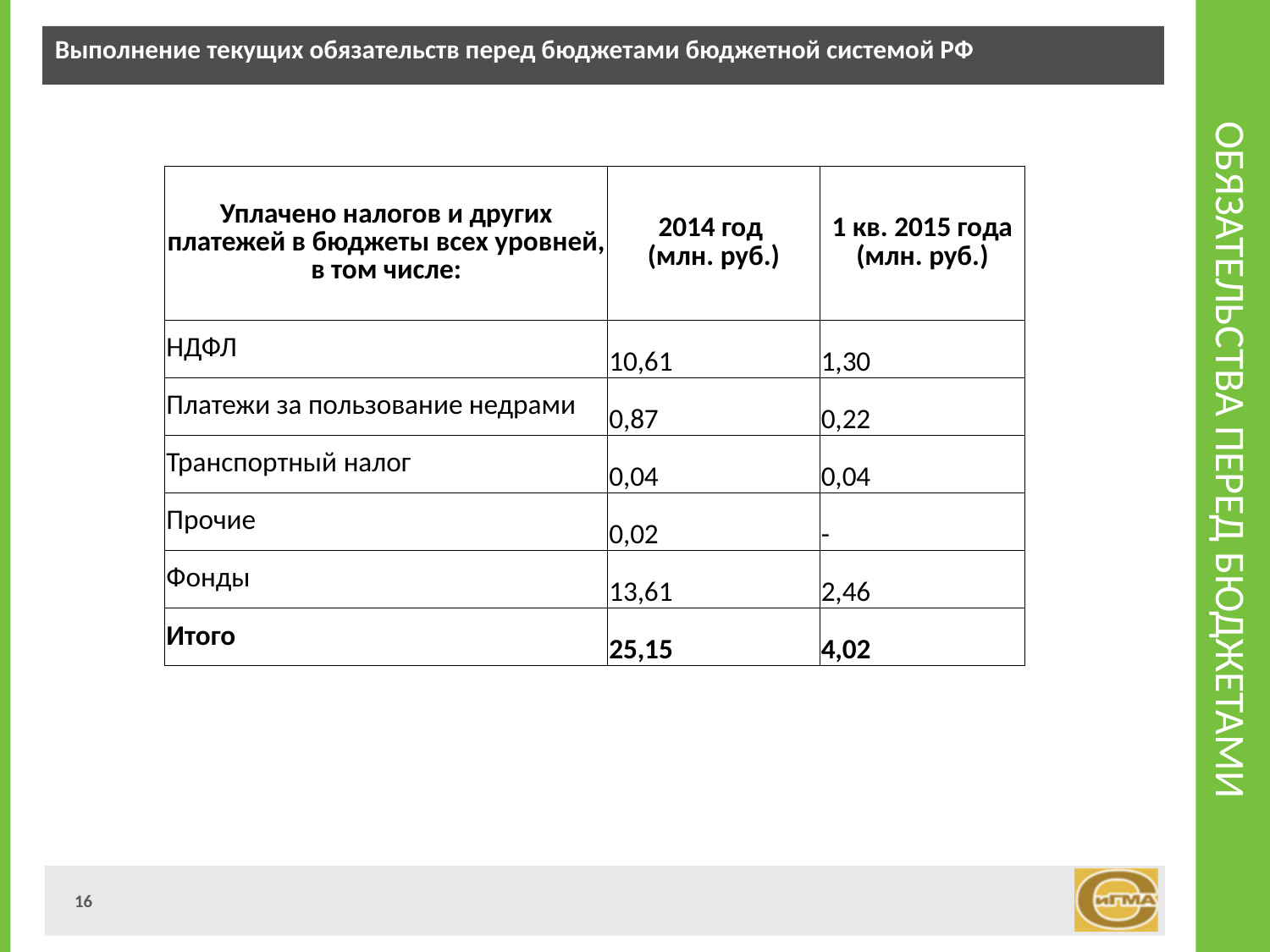

Выполнение текущих обязательств перед бюджетами бюджетной системой РФ
# Обязательства перед бюджетами
| Уплачено налогов и других платежей в бюджеты всех уровней, в том числе: | 2014 год (млн. руб.) | 1 кв. 2015 года (млн. руб.) |
| --- | --- | --- |
| НДФЛ | 10,61 | 1,30 |
| Платежи за пользование недрами | 0,87 | 0,22 |
| Транспортный налог | 0,04 | 0,04 |
| Прочие | 0,02 | - |
| Фонды | 13,61 | 2,46 |
| Итого | 25,15 | 4,02 |
16